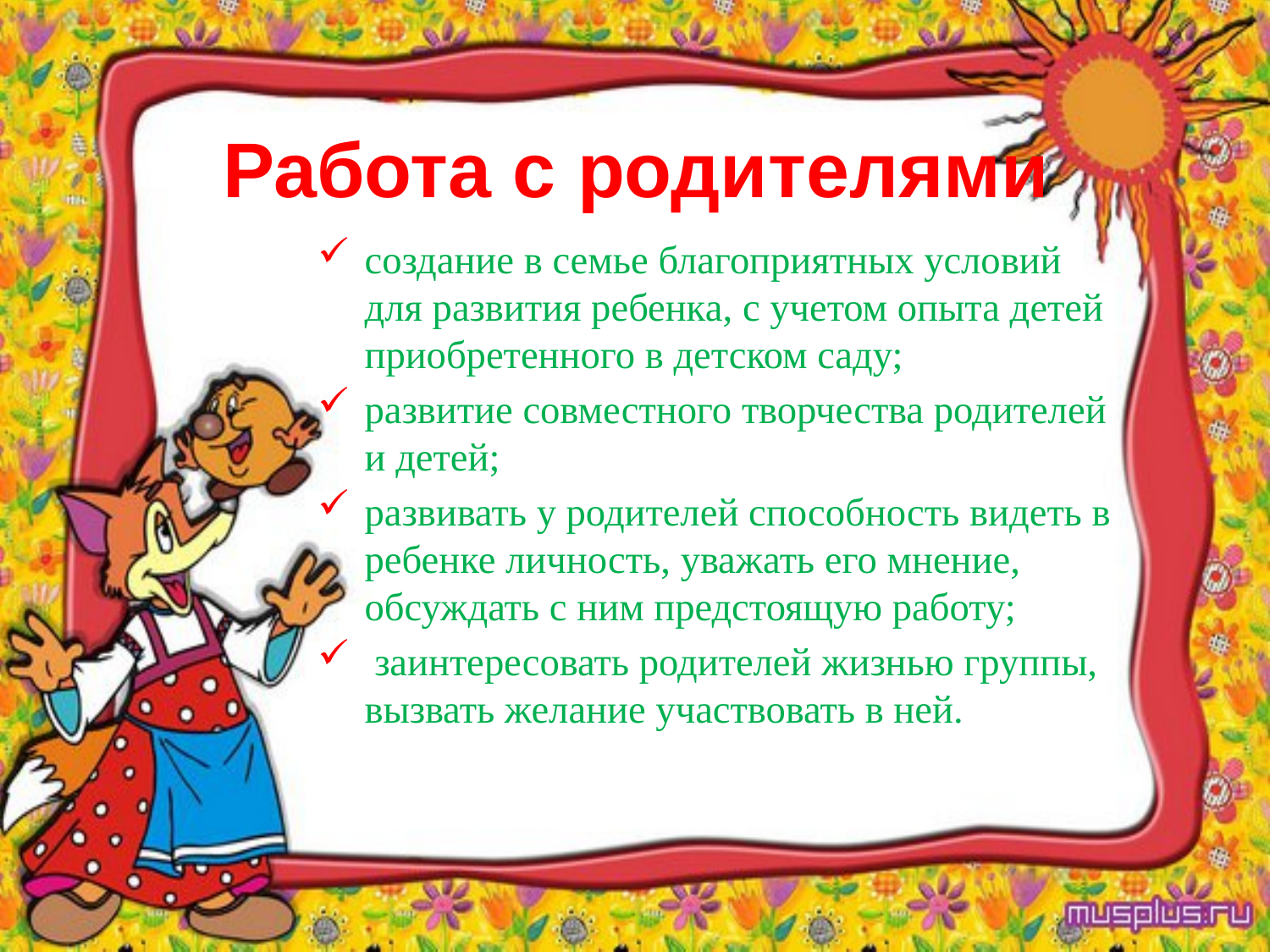

# Работа с родителями

создание в семье благоприятных условий для развития ребенка, с учетом опыта детей приобретенного в детском саду;
развитие совместного творчества родителей и детей;
развивать у родителей способность видеть в ребенке личность, уважать его мнение, обсуждать с ним предстоящую работу;
 заинтересовать родителей жизнью группы, вызвать желание участвовать в ней.